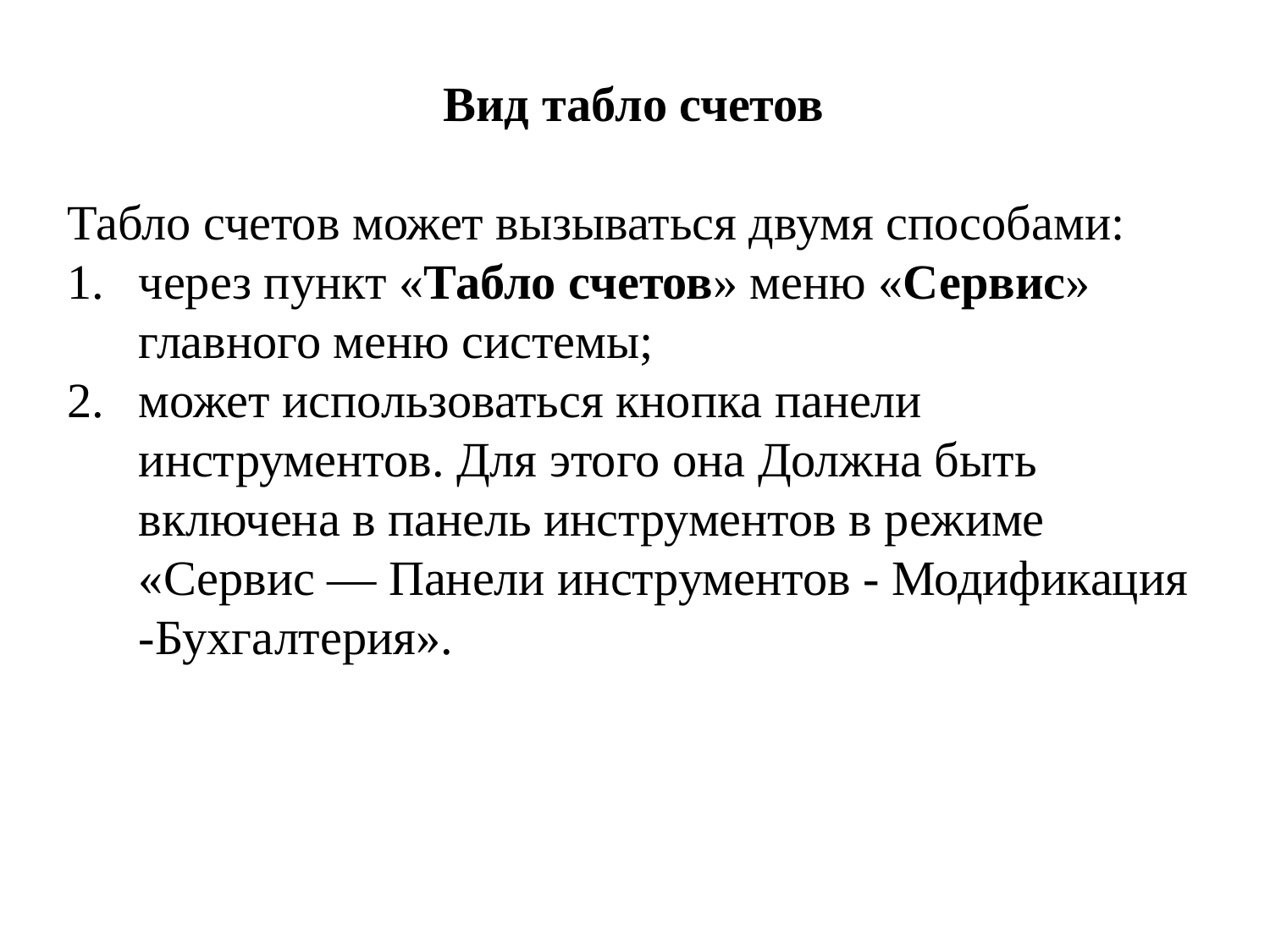

Вид табло счетов

Табло счетов может вызываться двумя способами:
через пункт «Табло счетов» меню «Сервис» главного меню системы;
может использоваться кнопка панели инструментов. Для этого она Должна быть включена в панель инструментов в режиме «Сервис — Панели инструментов - Модификация -Бухгалтерия».